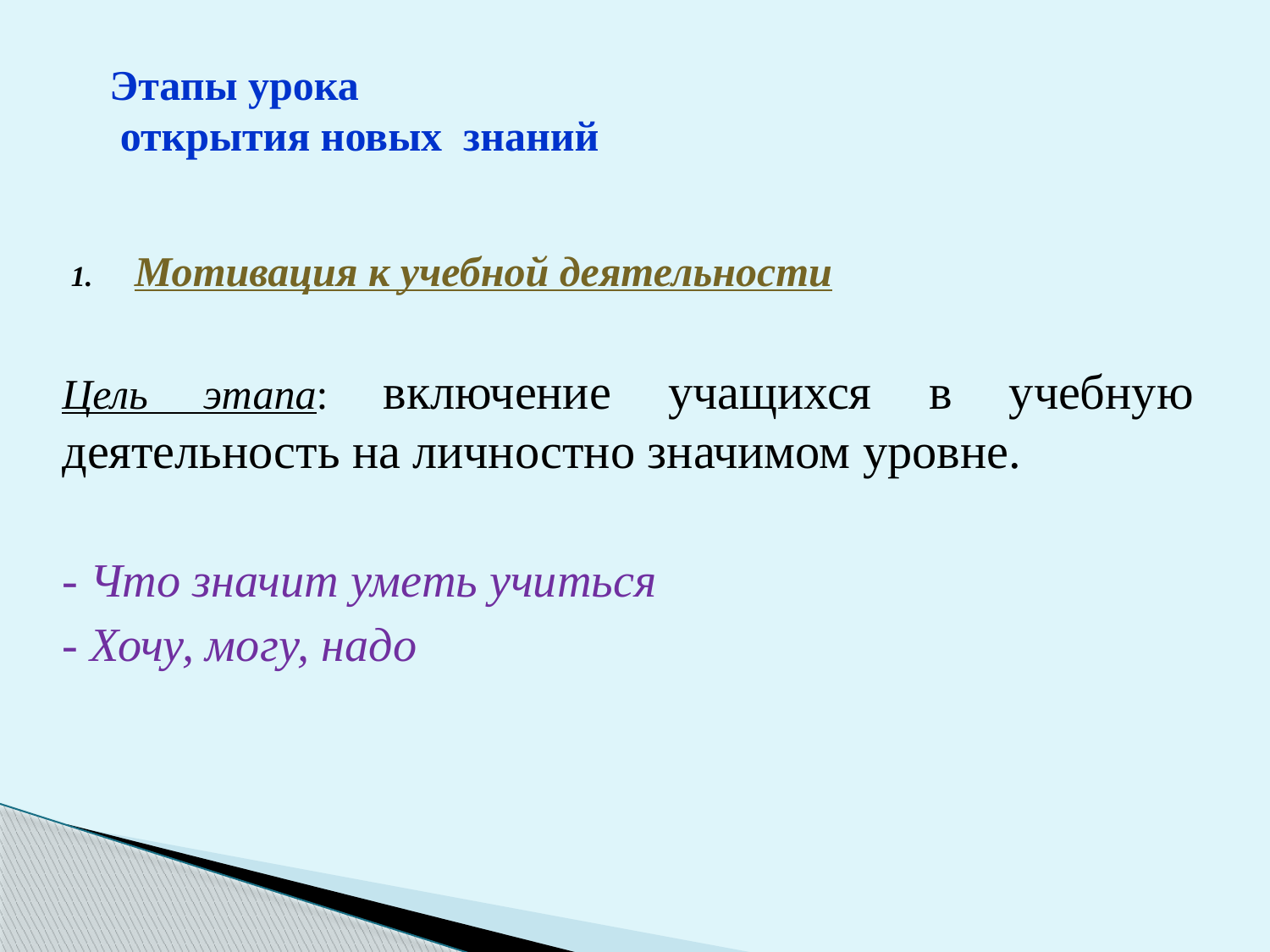

# Этапы урока открытия новых  знаний
Мотивация к учебной деятельности

Цель этапа: включение учащихся в учебную деятельность на личностно значимом уровне.

- Что значит уметь учиться
- Хочу, могу, надо